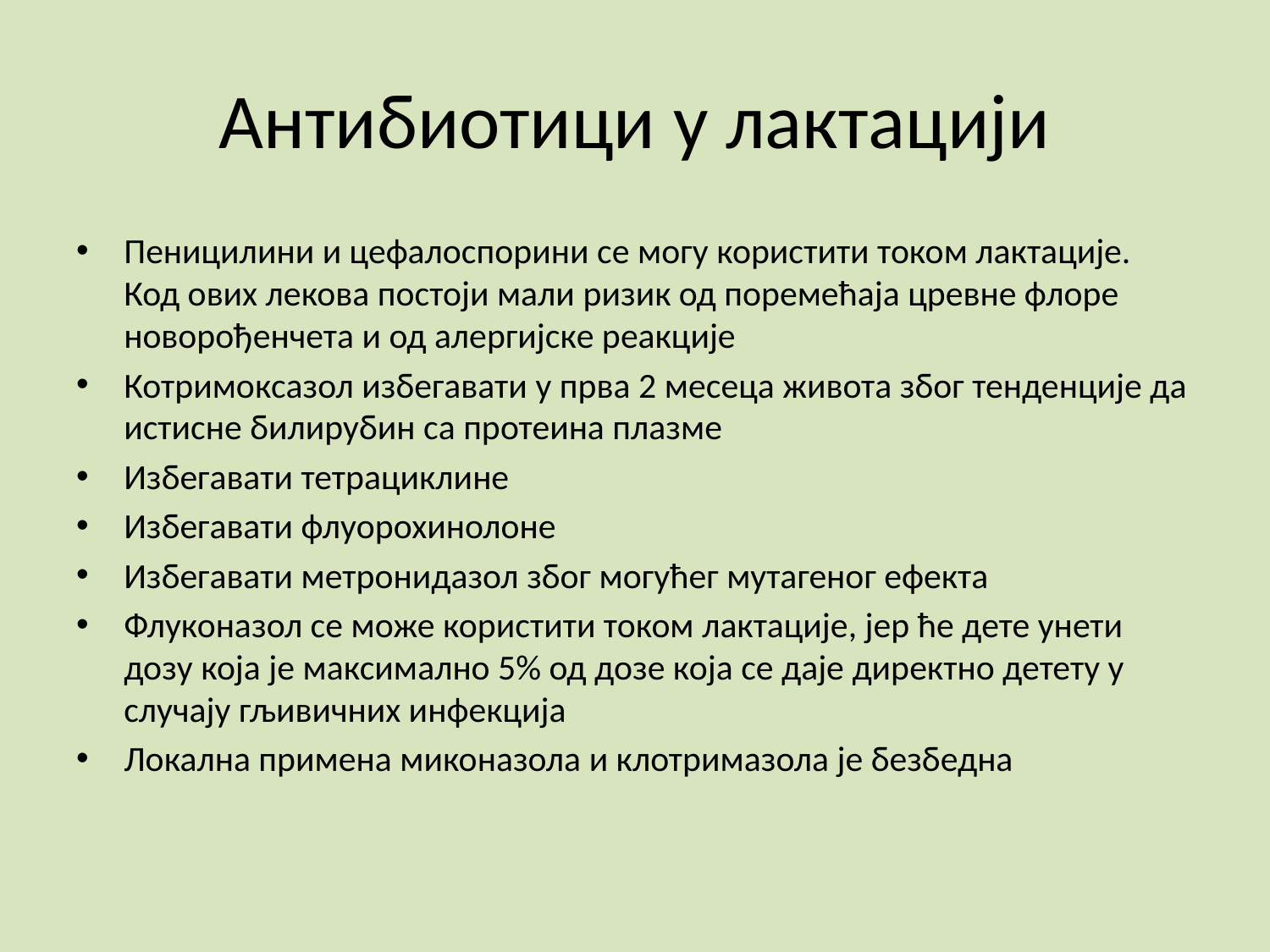

# Антибиотици у лактацији
Пеницилини и цефалоспорини се могу користити током лактације. Код ових лекова постоји мали ризик од поремећаја цревне флоре новорођенчета и од алергијске реакције
Котримоксазол избегавати у прва 2 месеца живота због тенденције да истисне билирубин са протеина плазме
Избегавати тетрациклине
Избегавати флуорохинолоне
Избегавати метронидазол због могућег мутагеног ефекта
Флуконазол се може користити током лактације, јер ће дете унети дозу која је максимално 5% од дозе која се даје директно детету у случају гљивичних инфекција
Локална примена миконазола и клотримазола је безбедна